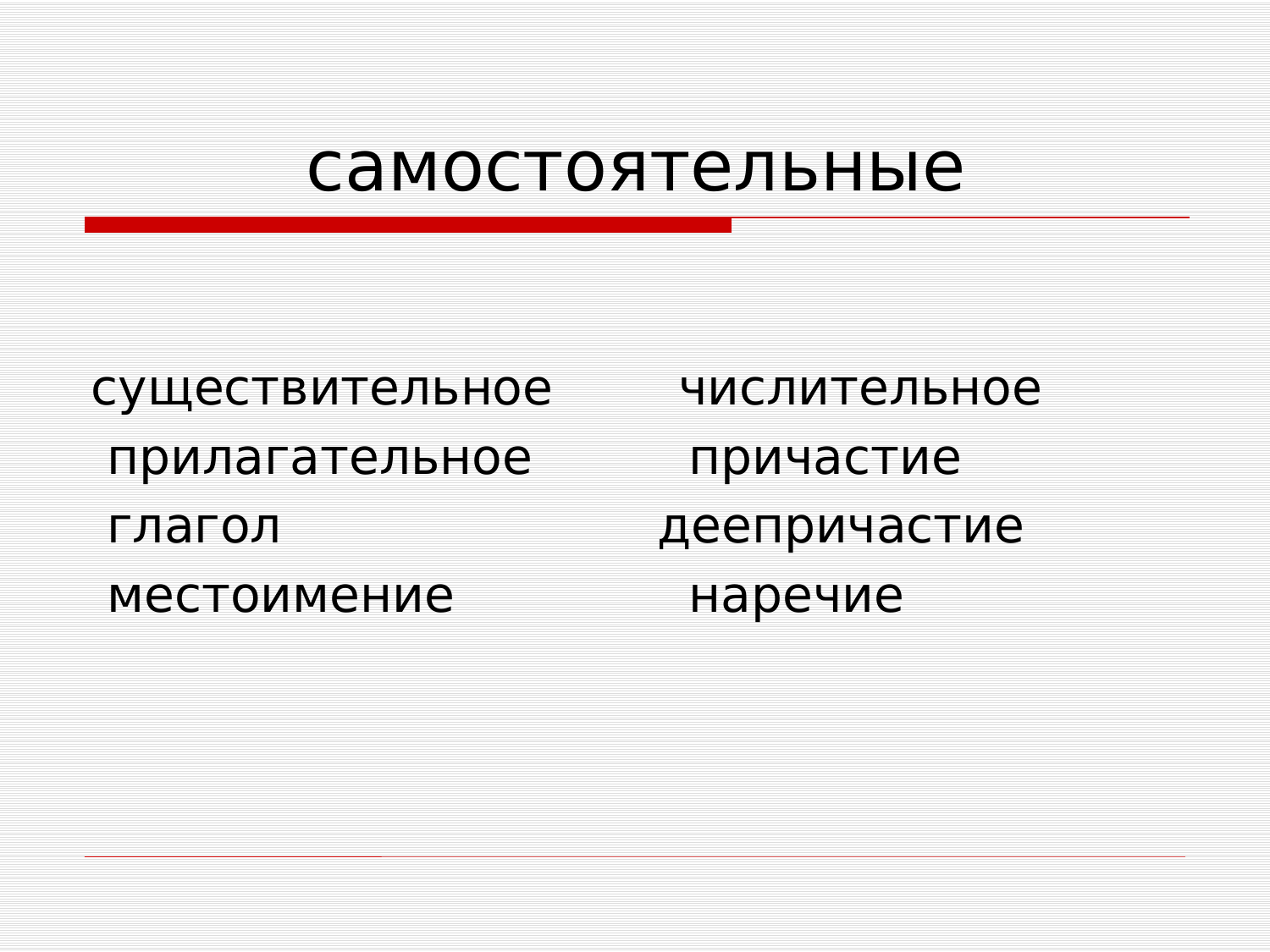

# самостоятельные

существительное        числительное
 прилагательное          причастие
 глагол                        деепричастие
 местоимение               наречие